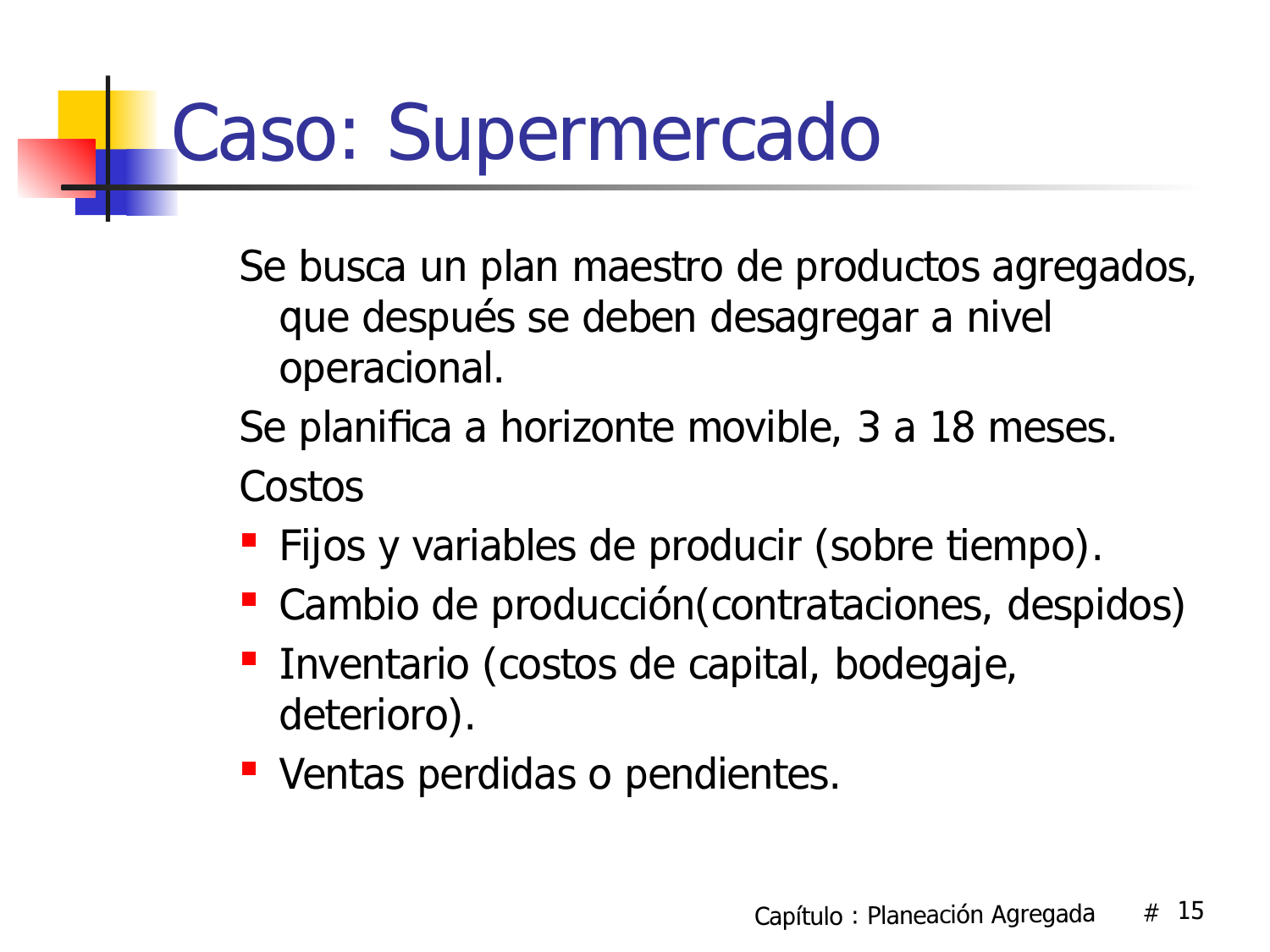

# Caso: Supermercado
Se busca un plan maestro de productos agregados, que después se deben desagregar a nivel operacional.
Se planifica a horizonte movible, 3 a 18 meses.
Costos
Fijos y variables de producir (sobre tiempo).
Cambio de producción(contrataciones, despidos)
Inventario (costos de capital, bodegaje, deterioro).
Ventas perdidas o pendientes.
15
Capítulo : Planeación Agregada      #